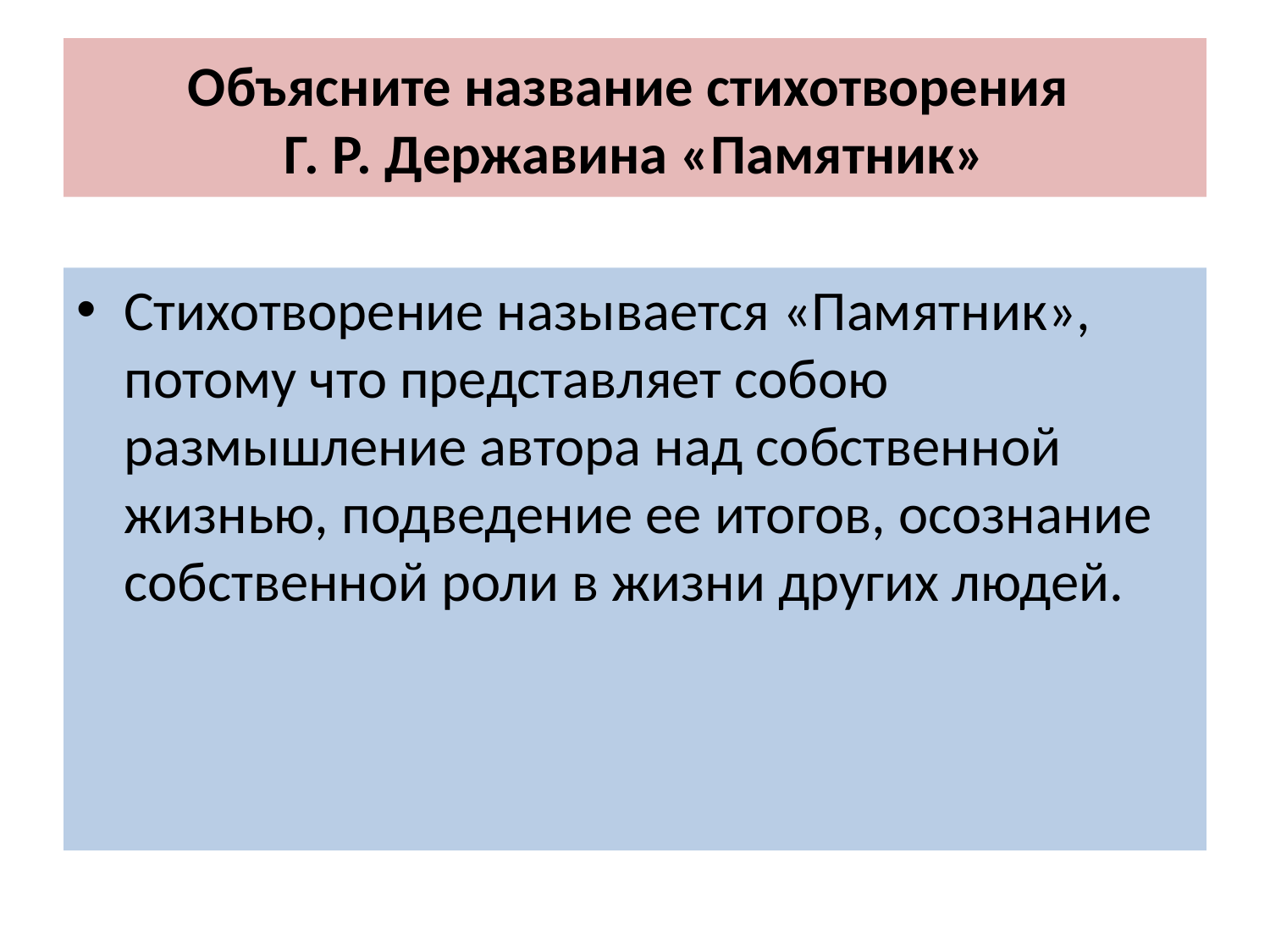

# Объясните название стихотворения Г. Р. Державина «Памятник»
Стихотворение называется «Памятник», потому что представляет собою размышление автора над собственной жизнью, подведение ее итогов, осознание собственной роли в жизни других людей.